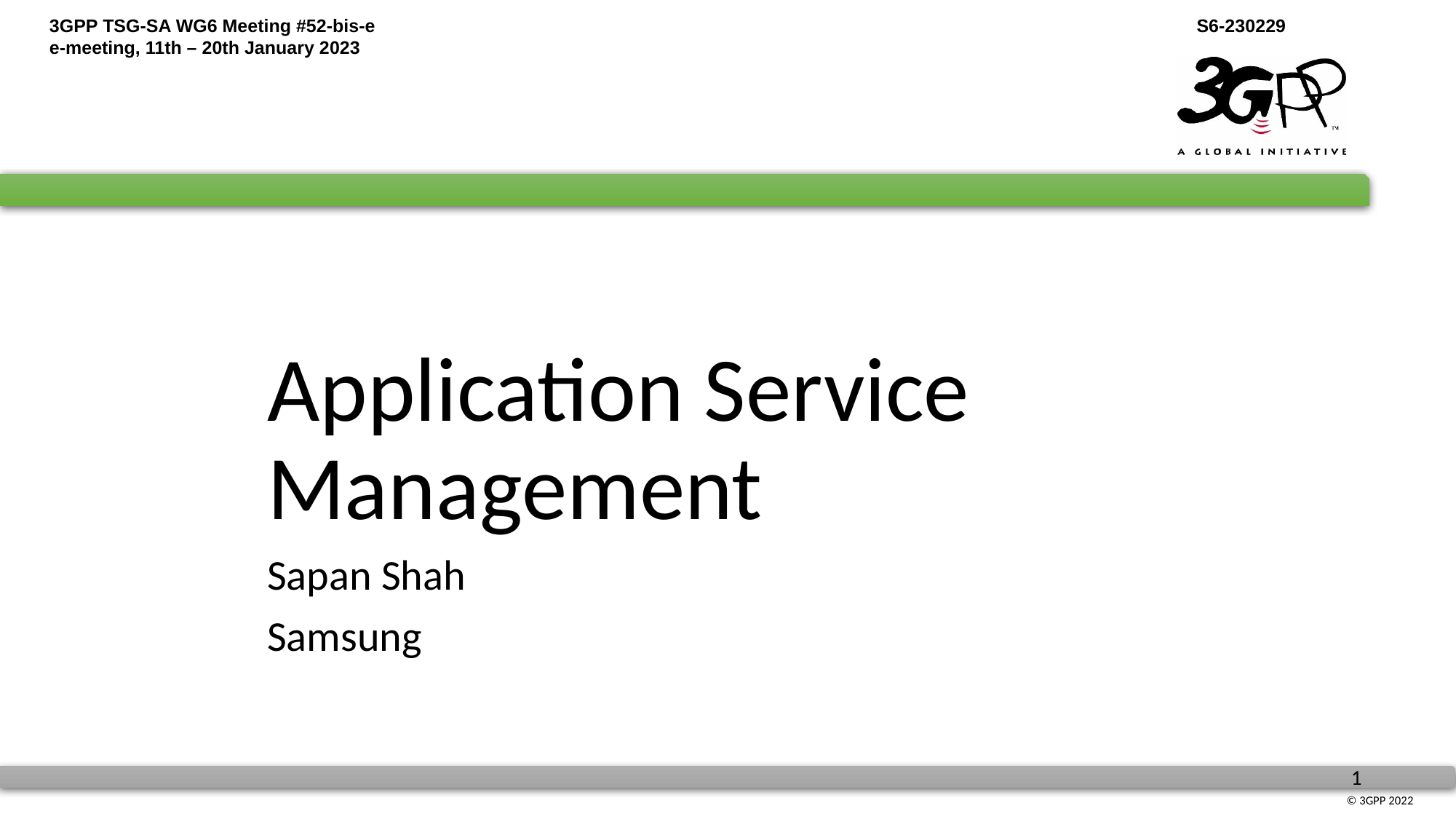

# Application Service Management
Sapan Shah
Samsung